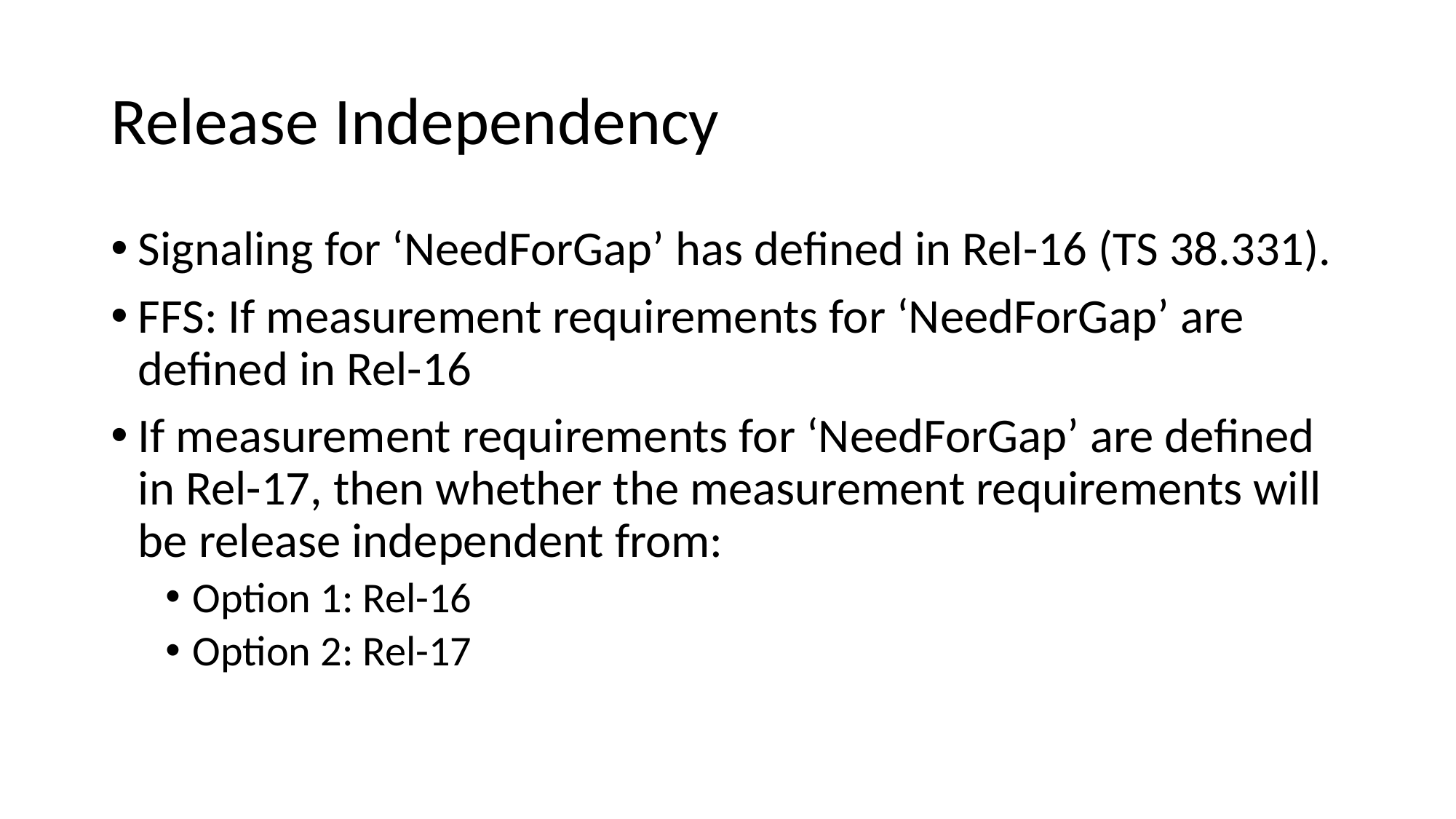

# Release Independency
Signaling for ‘NeedForGap’ has defined in Rel-16 (TS 38.331).
FFS: If measurement requirements for ‘NeedForGap’ are defined in Rel-16
If measurement requirements for ‘NeedForGap’ are defined in Rel-17, then whether the measurement requirements will be release independent from:
Option 1: Rel-16
Option 2: Rel-17